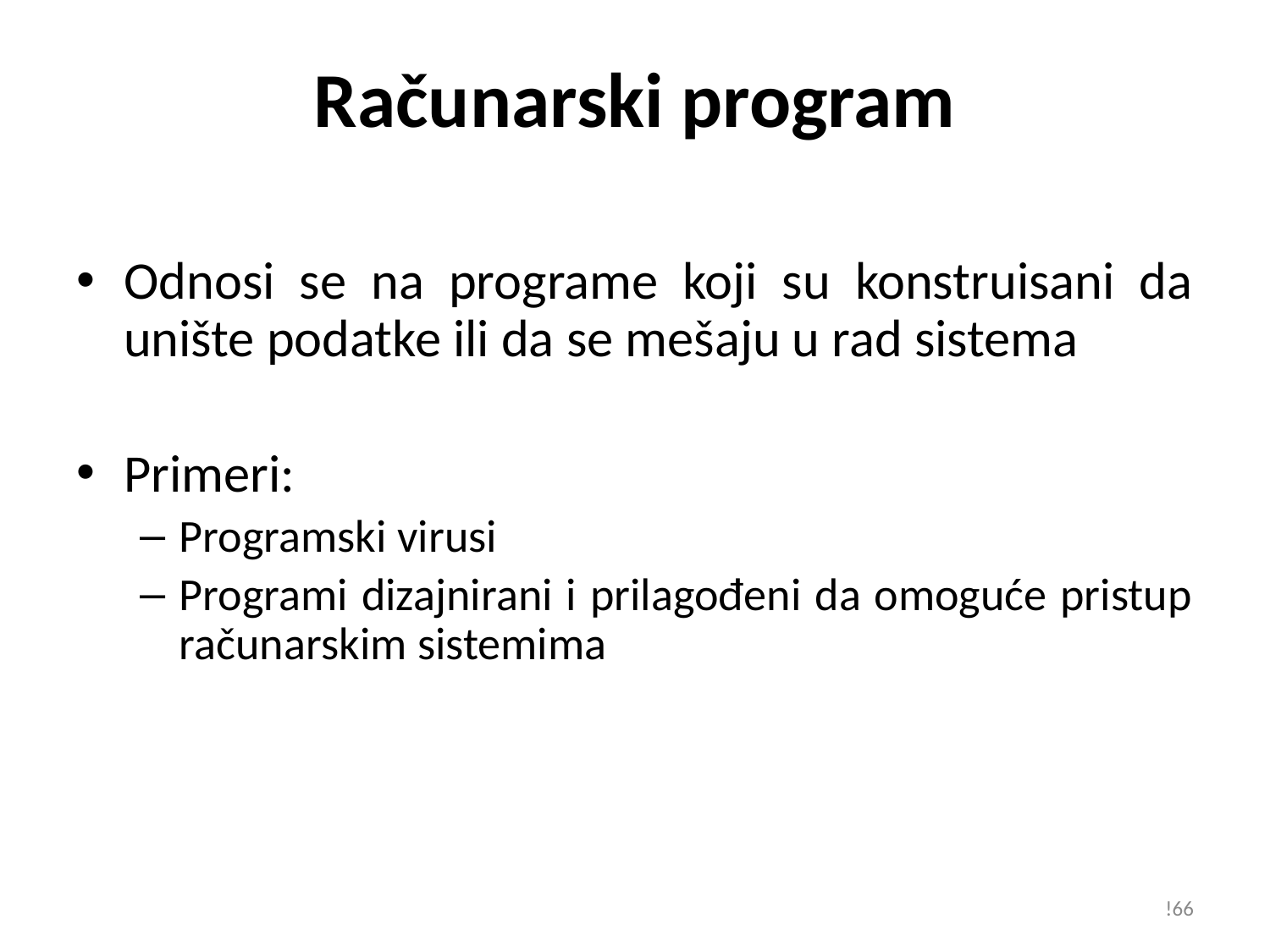

# Računarski program
Odnosi se na programe koji su konstruisani da unište podatke ili da se mešaju u rad sistema

Primeri:
Programski virusi
Programi dizajnirani i prilagođeni da omoguće pristup računarskim sistemima
!66